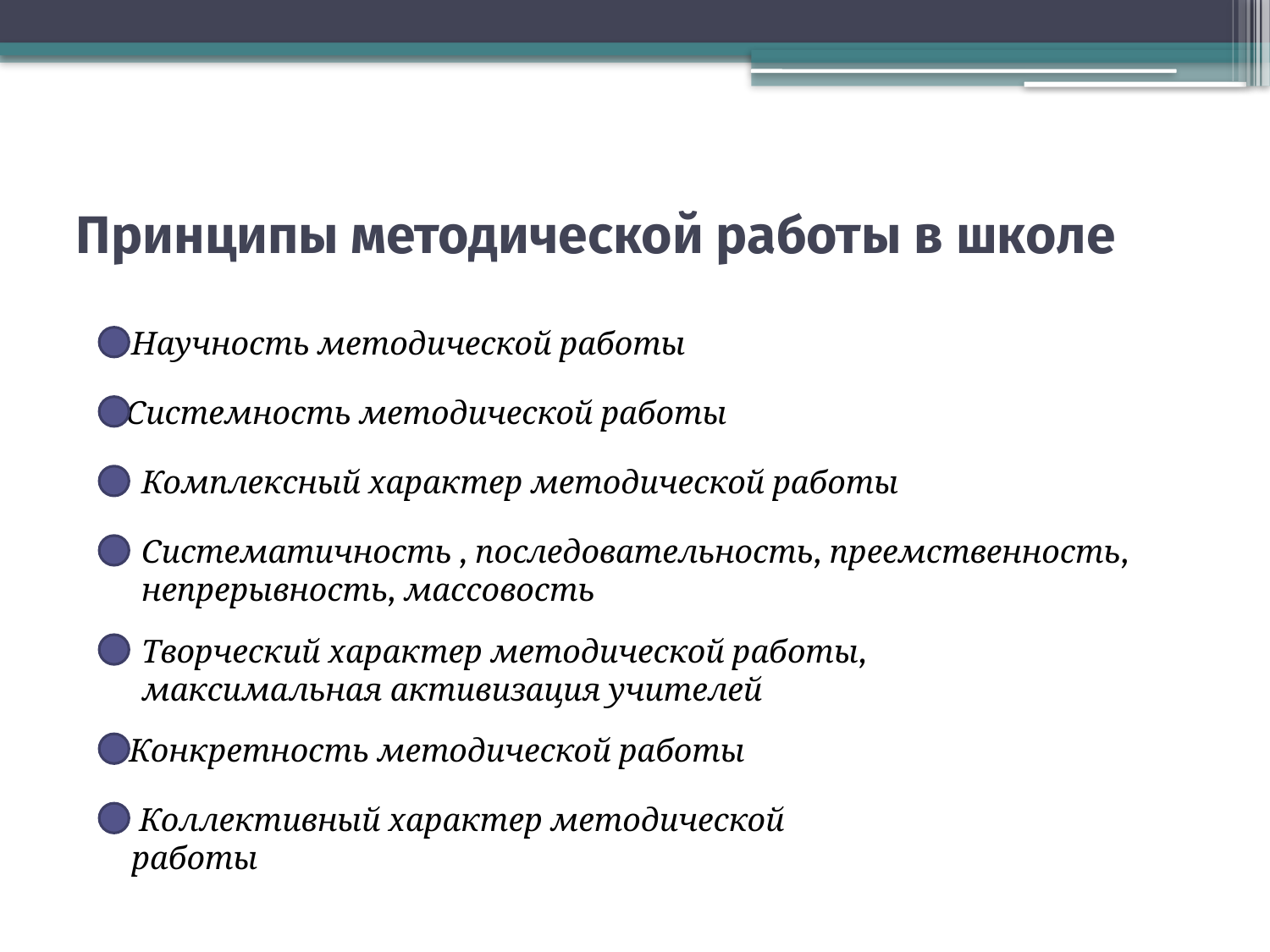

# Принципы методической работы в школе

Научность методической работы

 Системность методической работы

Комплексный характер методической работы

Систематичность , последовательность, преемственность, непрерывность, массовость

Творческий характер методической работы, максимальная активизация учителей

Конкретность методической работы

 Коллективный характер методической работы